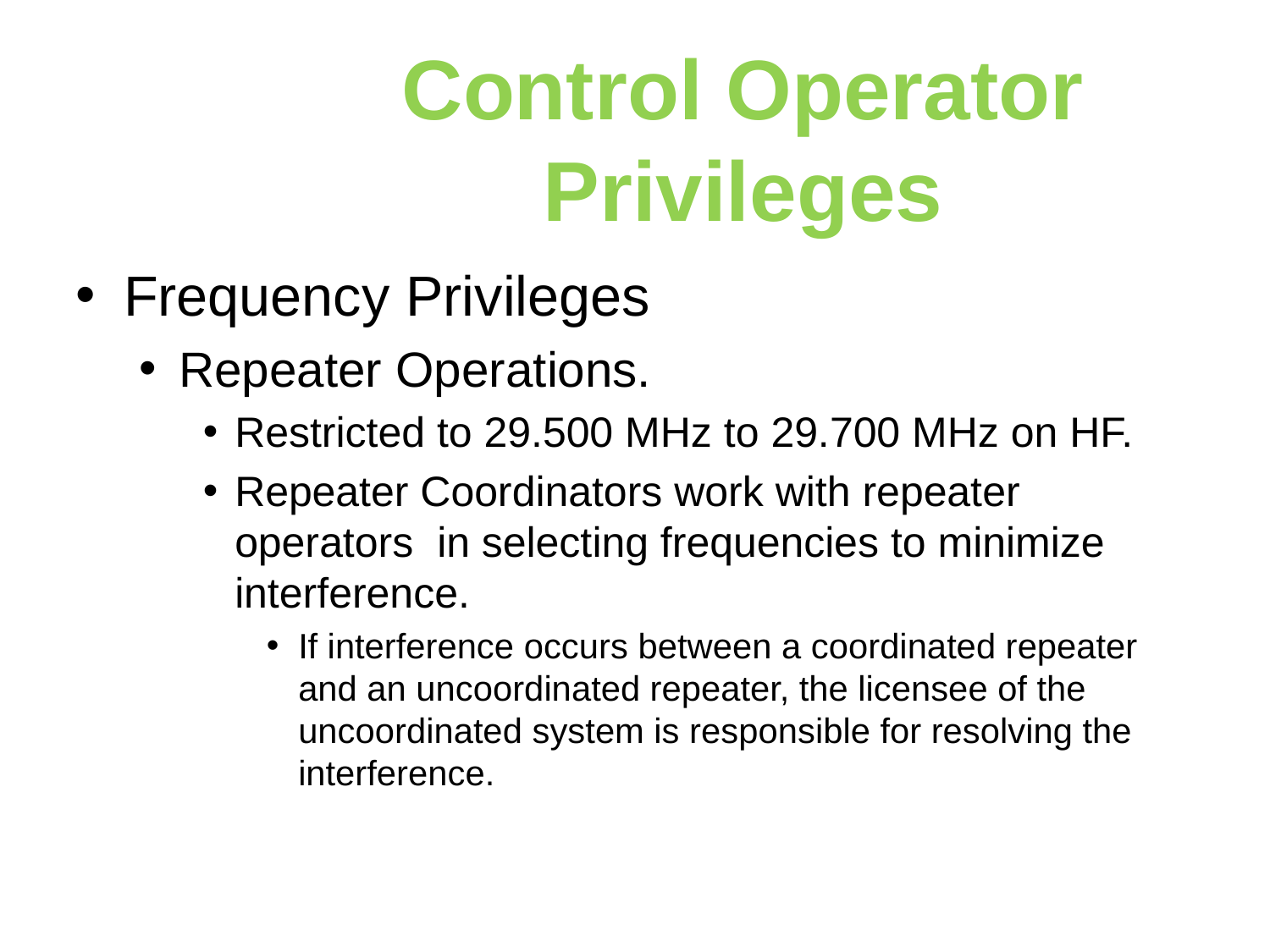

Control Operator Privileges
Frequency Privileges
Repeater Operations.
Restricted to 29.500 MHz to 29.700 MHz on HF.
Repeater Coordinators work with repeater operators  in selecting frequencies to minimize interference.
If interference occurs between a coordinated repeater and an uncoordinated repeater, the licensee of the uncoordinated system is responsible for resolving the interference.